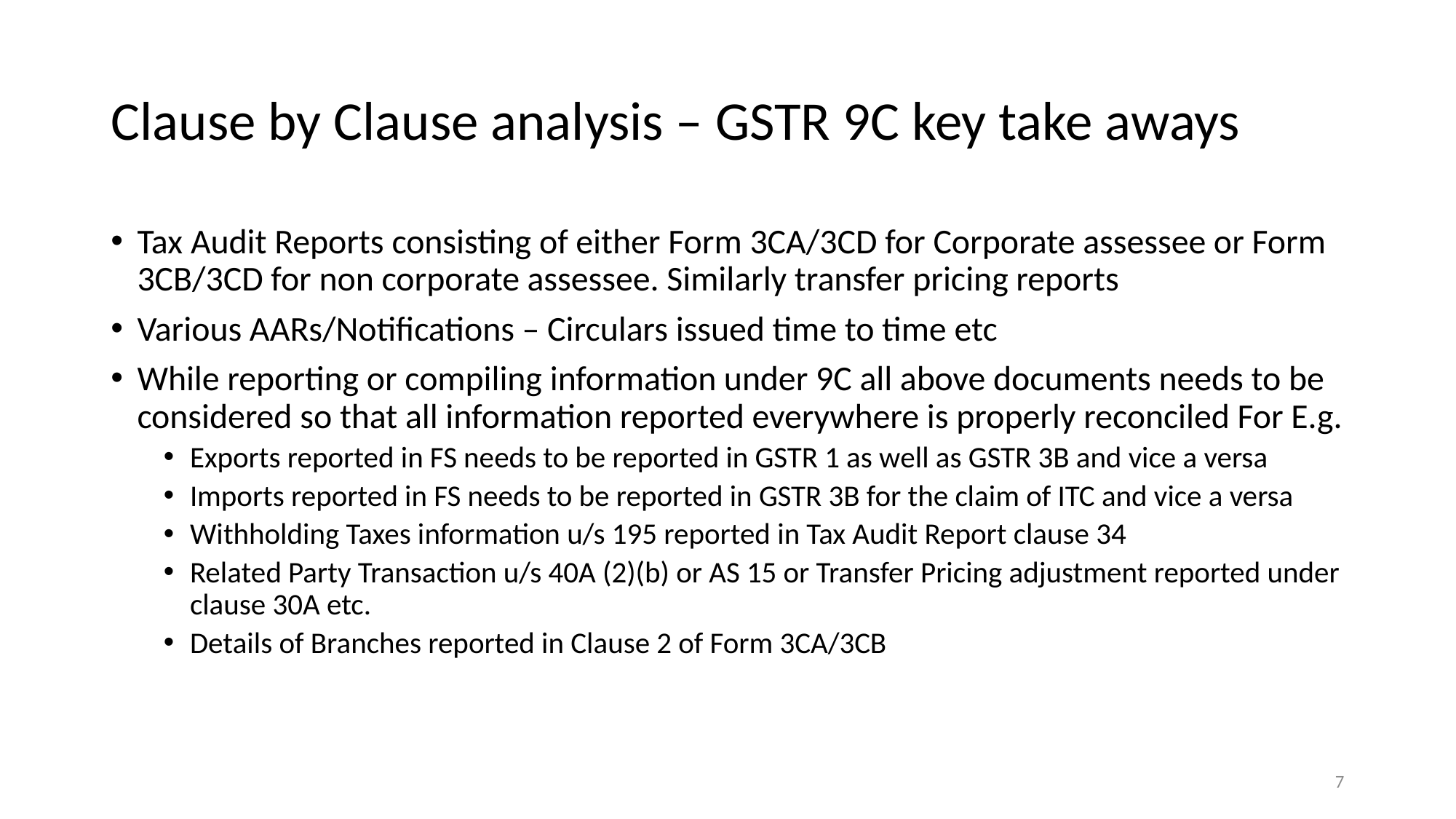

# Clause by Clause analysis – GSTR 9C key take aways
Tax Audit Reports consisting of either Form 3CA/3CD for Corporate assessee or Form 3CB/3CD for non corporate assessee. Similarly transfer pricing reports
Various AARs/Notifications – Circulars issued time to time etc
While reporting or compiling information under 9C all above documents needs to be considered so that all information reported everywhere is properly reconciled For E.g.
Exports reported in FS needs to be reported in GSTR 1 as well as GSTR 3B and vice a versa
Imports reported in FS needs to be reported in GSTR 3B for the claim of ITC and vice a versa
Withholding Taxes information u/s 195 reported in Tax Audit Report clause 34
Related Party Transaction u/s 40A (2)(b) or AS 15 or Transfer Pricing adjustment reported under clause 30A etc.
Details of Branches reported in Clause 2 of Form 3CA/3CB
7